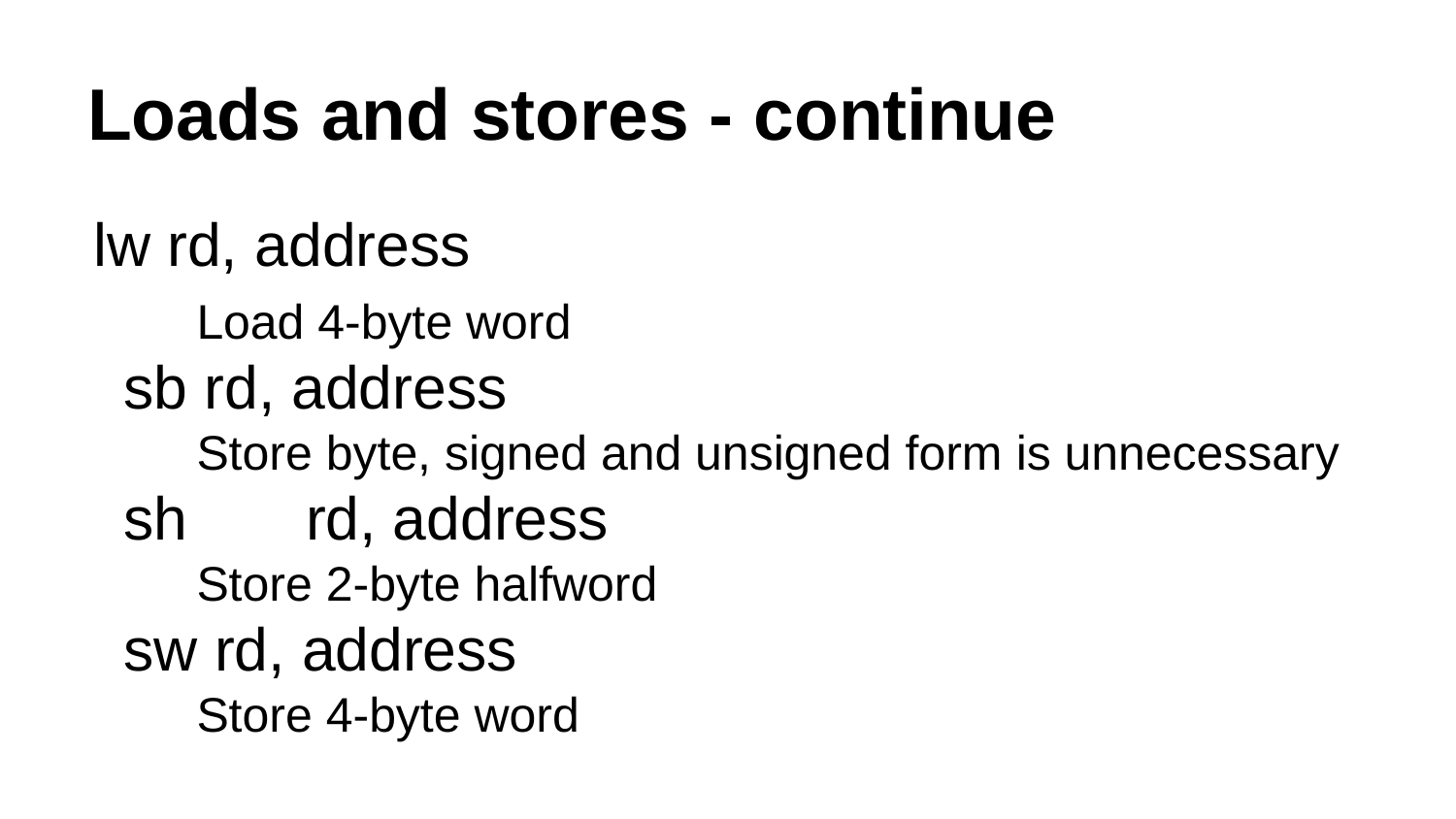

# Loads and stores - continue
lw rd, address
Load 4-byte word
sb rd, address
Store byte, signed and unsigned form is unnecessary
sh	rd, address
Store 2-byte halfword
sw rd, address
Store 4-byte word